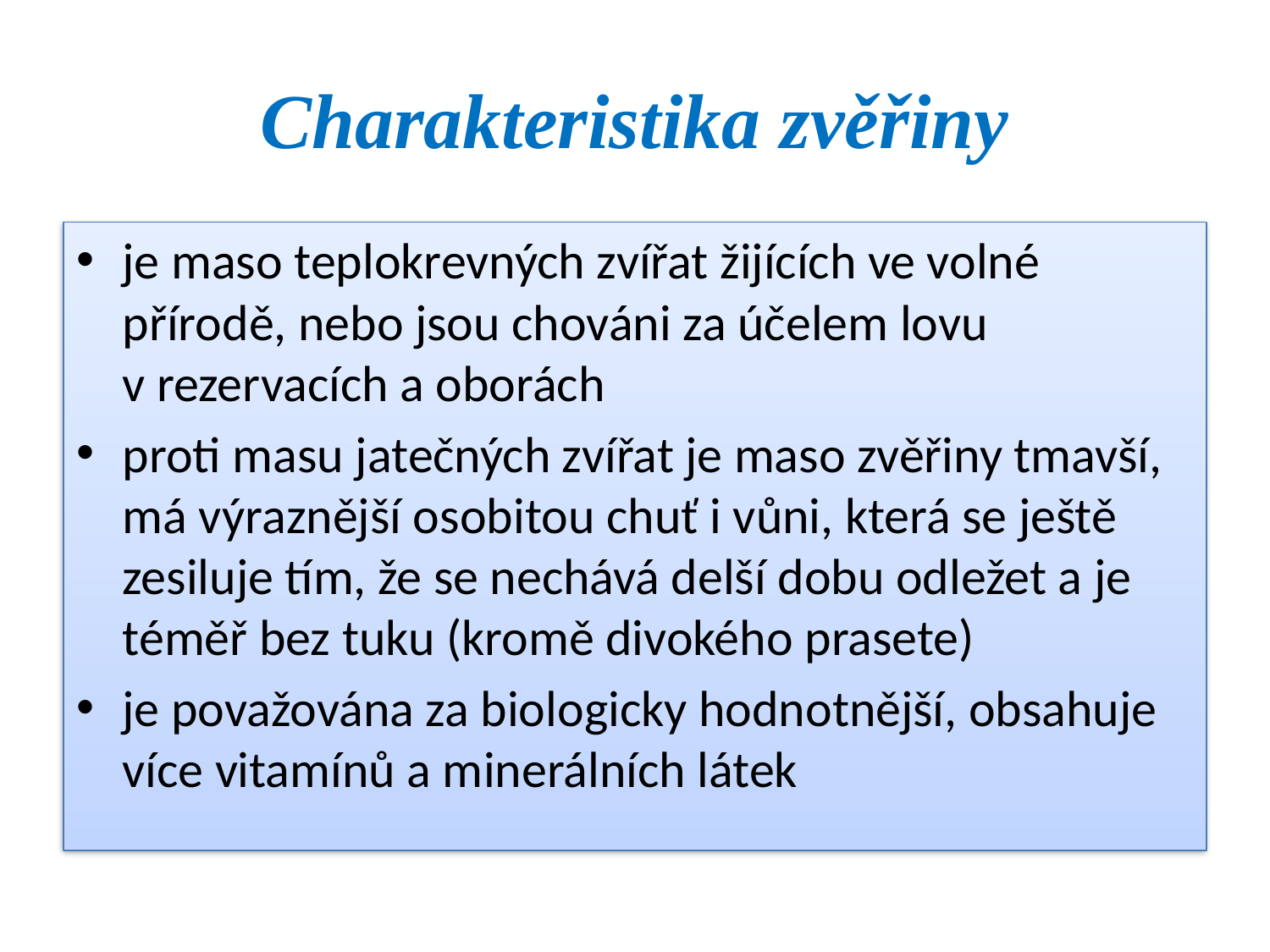

# Charakteristika zvěřiny
je maso teplokrevných zvířat žijících ve volné přírodě, nebo jsou chováni za účelem lovu v rezervacích a oborách
proti masu jatečných zvířat je maso zvěřiny tmavší, má výraznější osobitou chuť i vůni, která se ještě zesiluje tím, že se nechává delší dobu odležet a je téměř bez tuku (kromě divokého prasete)
je považována za biologicky hodnotnější, obsahuje více vitamínů a minerálních látek